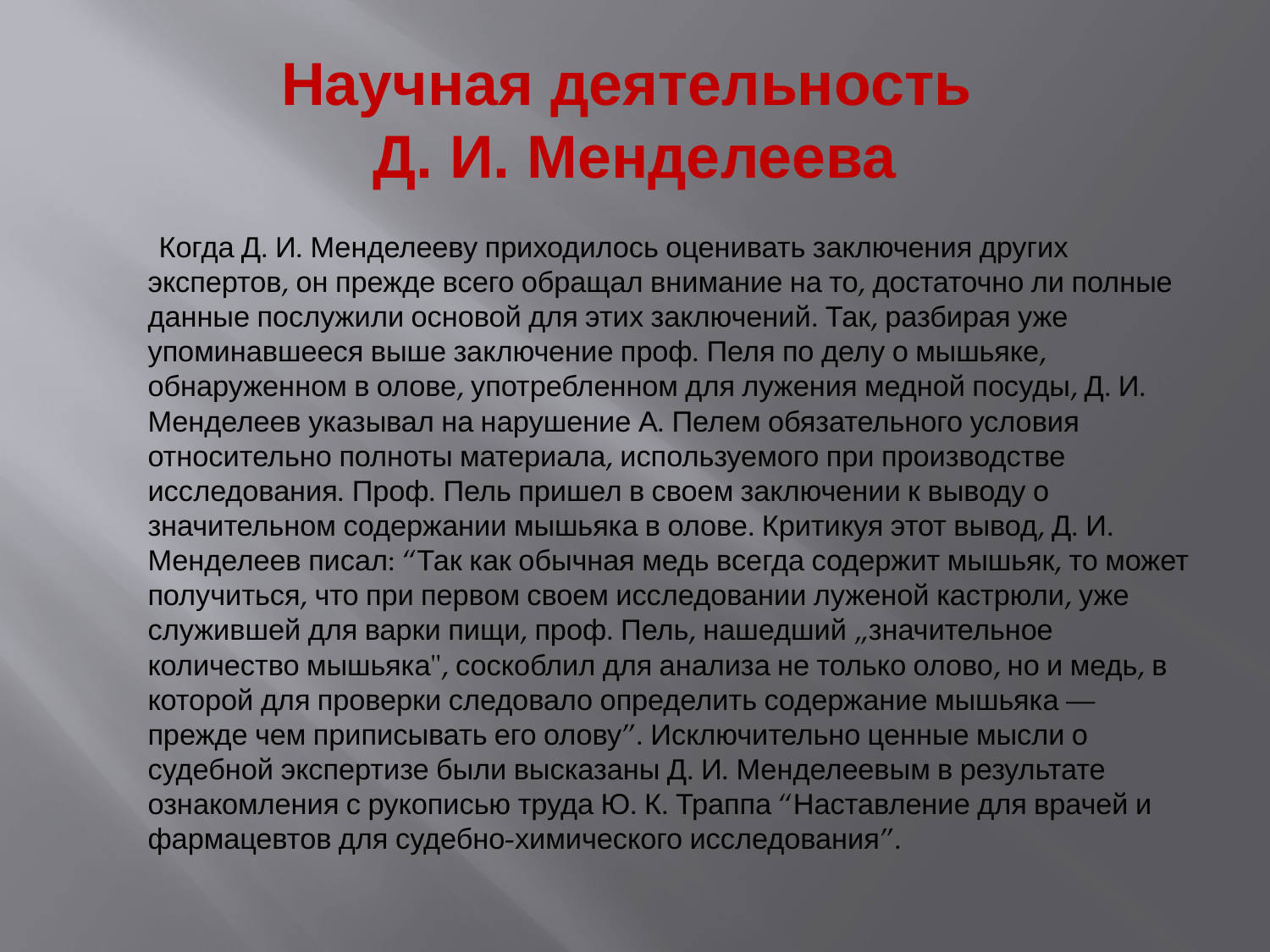

# Научная деятельность Д. И. Менделеева
         Когда Д. И. Менделееву приходилось оценивать заключения других экспертов, он прежде всего обращал внимание на то, достаточно ли полные данные послужили основой для этих заключений. Так, разбирая уже упоминавшееся выше заключение проф. Пеля по делу о мышьяке, обнаруженном в олове, употребленном для лужения медной посуды, Д. И. Менделеев указывал на нарушение А. Пелем обязательного условия относительно полноты материала, используемого при производстве исследования. Проф. Пель пришел в своем заключении к выводу о значительном содержании мышьяка в олове. Критикуя этот вывод, Д. И. Менделеев писал: “Так как обычная медь всегда содержит мышьяк, то может получиться, что при первом своем исследовании луженой кастрюли, уже служившей для варки пищи, проф. Пель, нашедший „значительное количество мышьяка", соскоблил для анализа не только олово, но и медь, в которой для проверки следовало определить содержание мышьяка — прежде чем приписывать его олову”. Исключительно ценные мысли о судебной экспертизе были высказаны Д. И. Менделеевым в результате ознакомления с рукописью труда Ю. К. Траппа “Наставление для врачей и фармацевтов для судебно-химического исследования”.